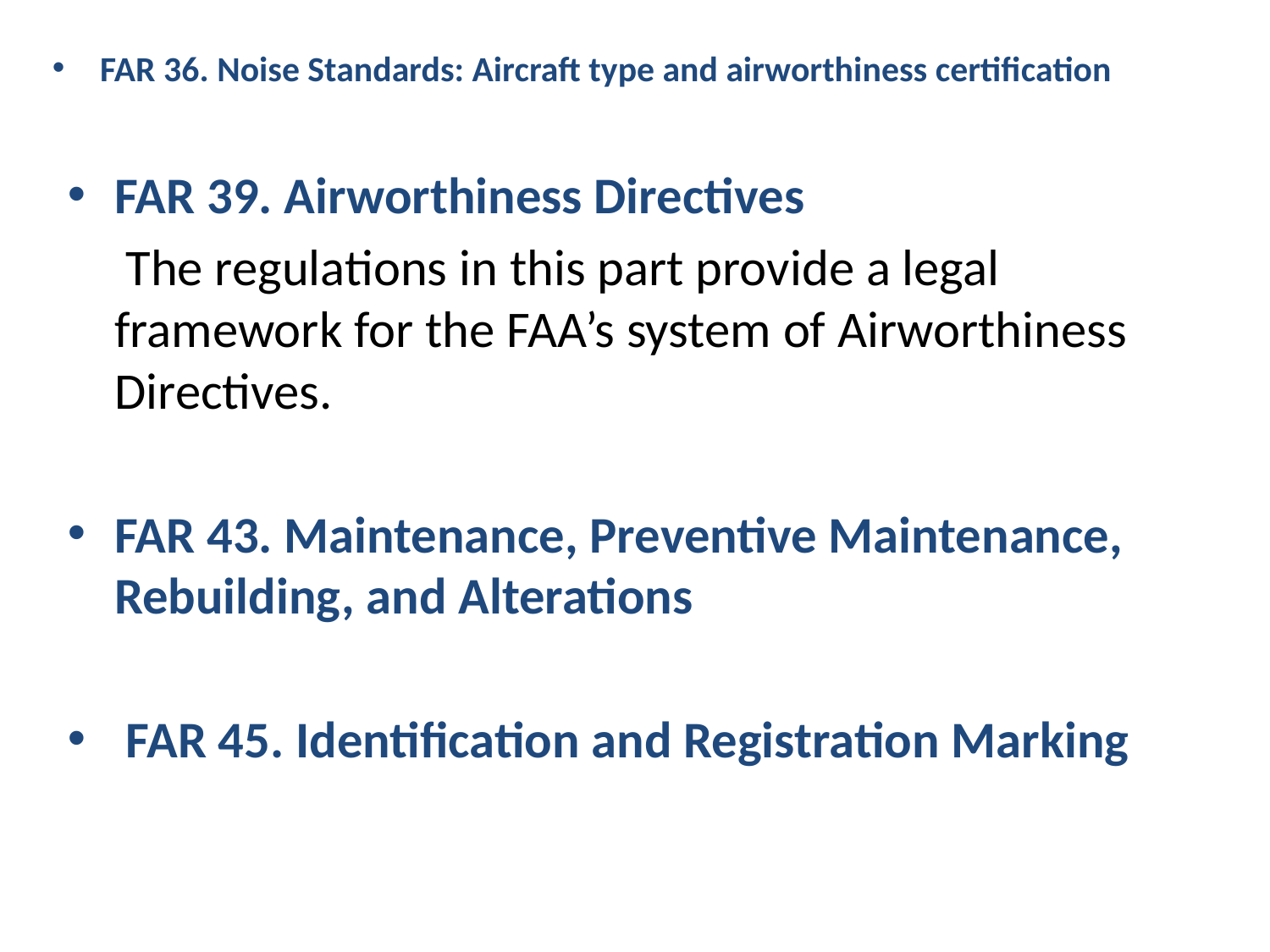

FAR 36. Noise Standards: Aircraft type and airworthiness certification

FAR 39. Airworthiness Directives
     The regulations in this part provide a legal framework for the FAA’s system of Airworthiness Directives.

FAR 43. Maintenance, Preventive Maintenance, Rebuilding, and Alterations

 FAR 45. Identification and Registration Marking